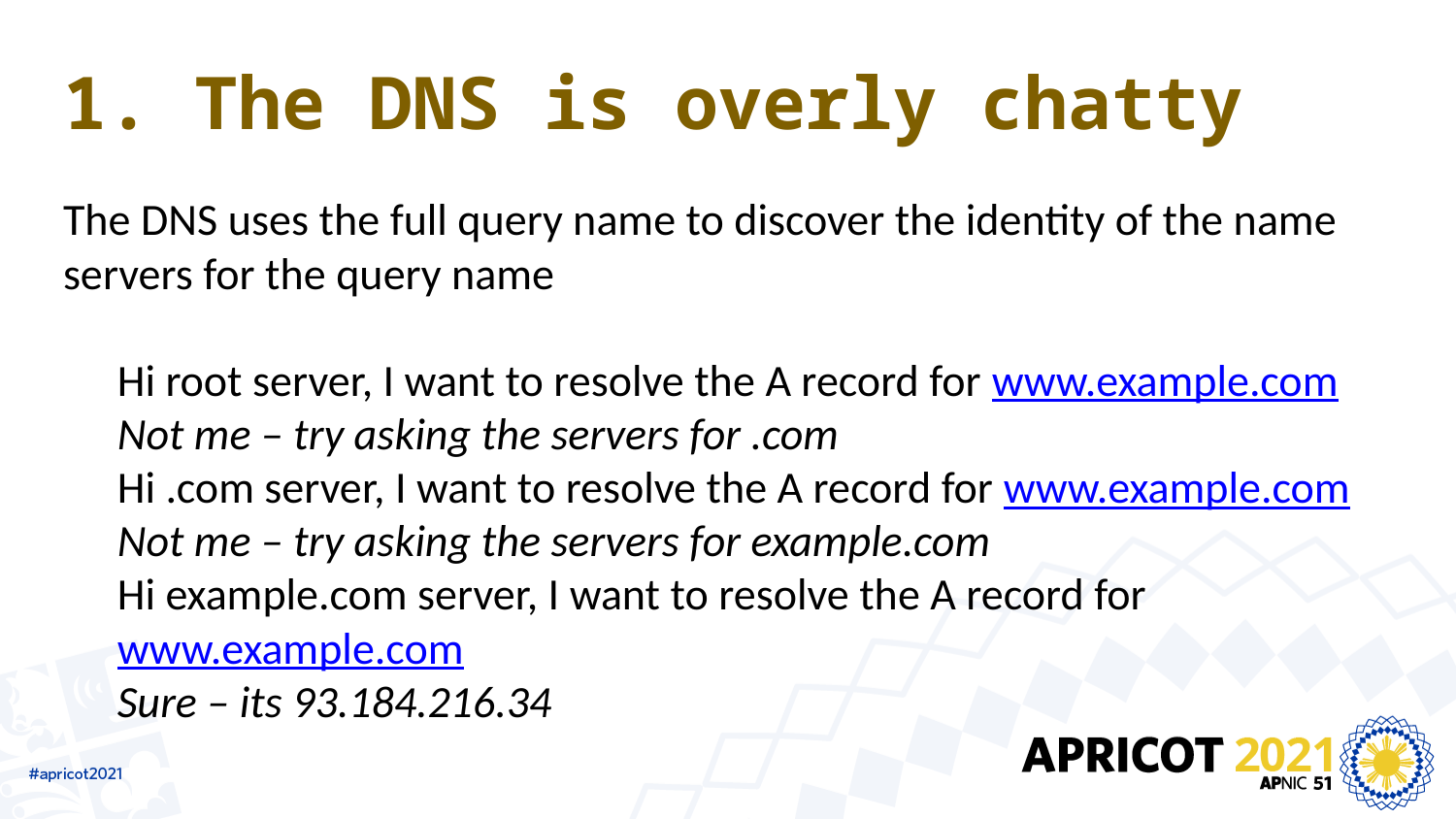

# 1. The DNS is overly chatty
The DNS uses the full query name to discover the identity of the name servers for the query name

Hi root server, I want to resolve the A record for www.example.com
	Not me – try asking the servers for .com
Hi .com server, I want to resolve the A record for www.example.com
	Not me – try asking the servers for example.com
Hi example.com server, I want to resolve the A record for www.example.com
	Sure – its 93.184.216.34